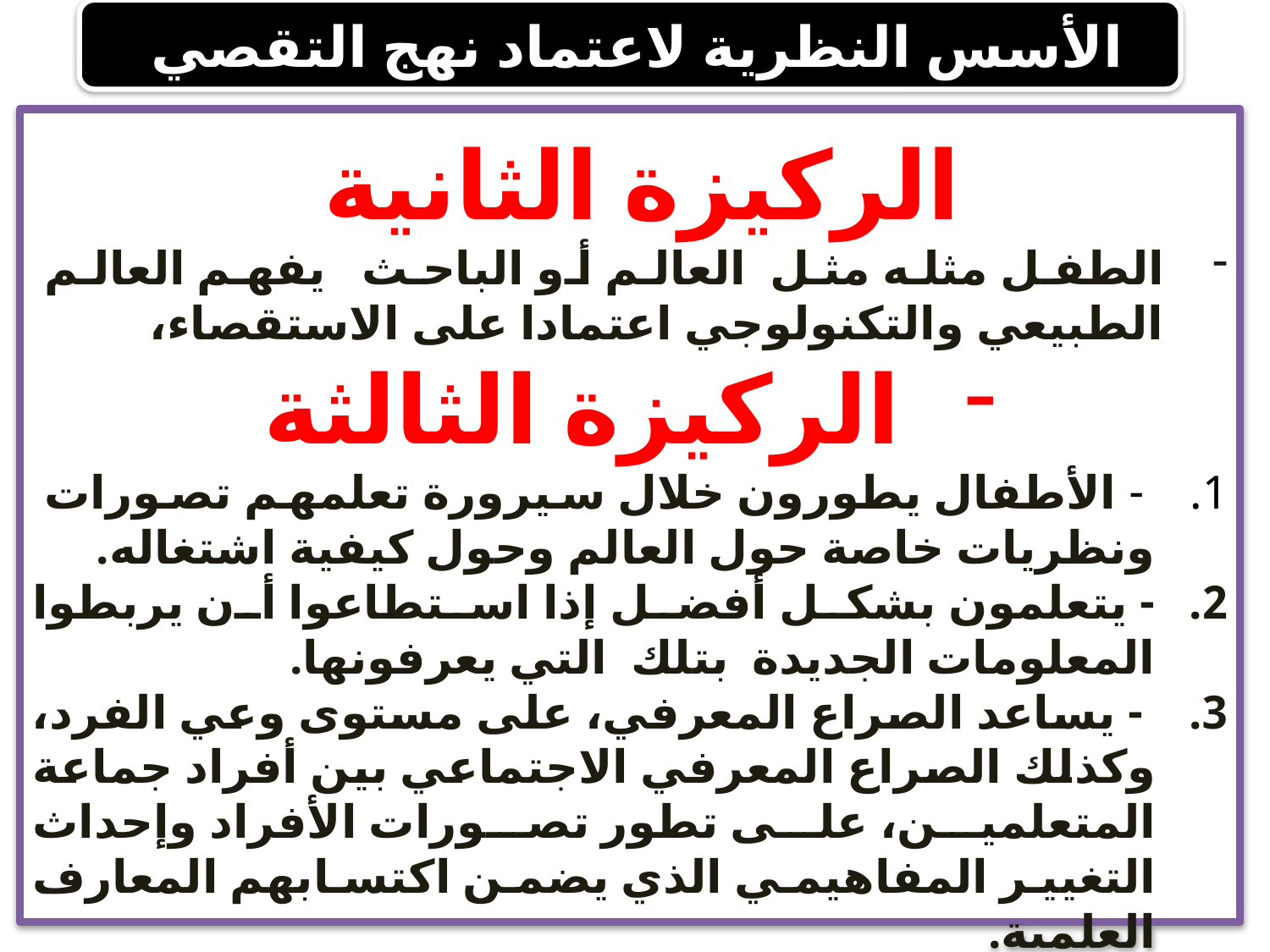

الأسس النظرية لاعتماد نهج التقصي

الركيزة الثانية
الطفل مثله مثل  العالم أو الباحث   يفهم العالم  الطبيعي والتكنولوجي اعتمادا على الاستقصاء،
الركيزة الثالثة
 - الأطفال يطورون خلال سيرورة تعلمهم تصورات  ونظريات خاصة حول العالم وحول كيفية اشتغاله.
- يتعلمون بشكل أفضل إذا استطاعوا أن يربطوا المعلومات الجديدة  بتلك  التي يعرفونها.
 - يساعد الصراع المعرفي، على مستوى وعي الفرد، وكذلك الصراع المعرفي الاجتماعي بين أفراد جماعة المتعلمين، على تطور تصورات الأفراد وإحداث التغيير المفاهيمي الذي يضمن اكتسابهم المعارف العلمية.